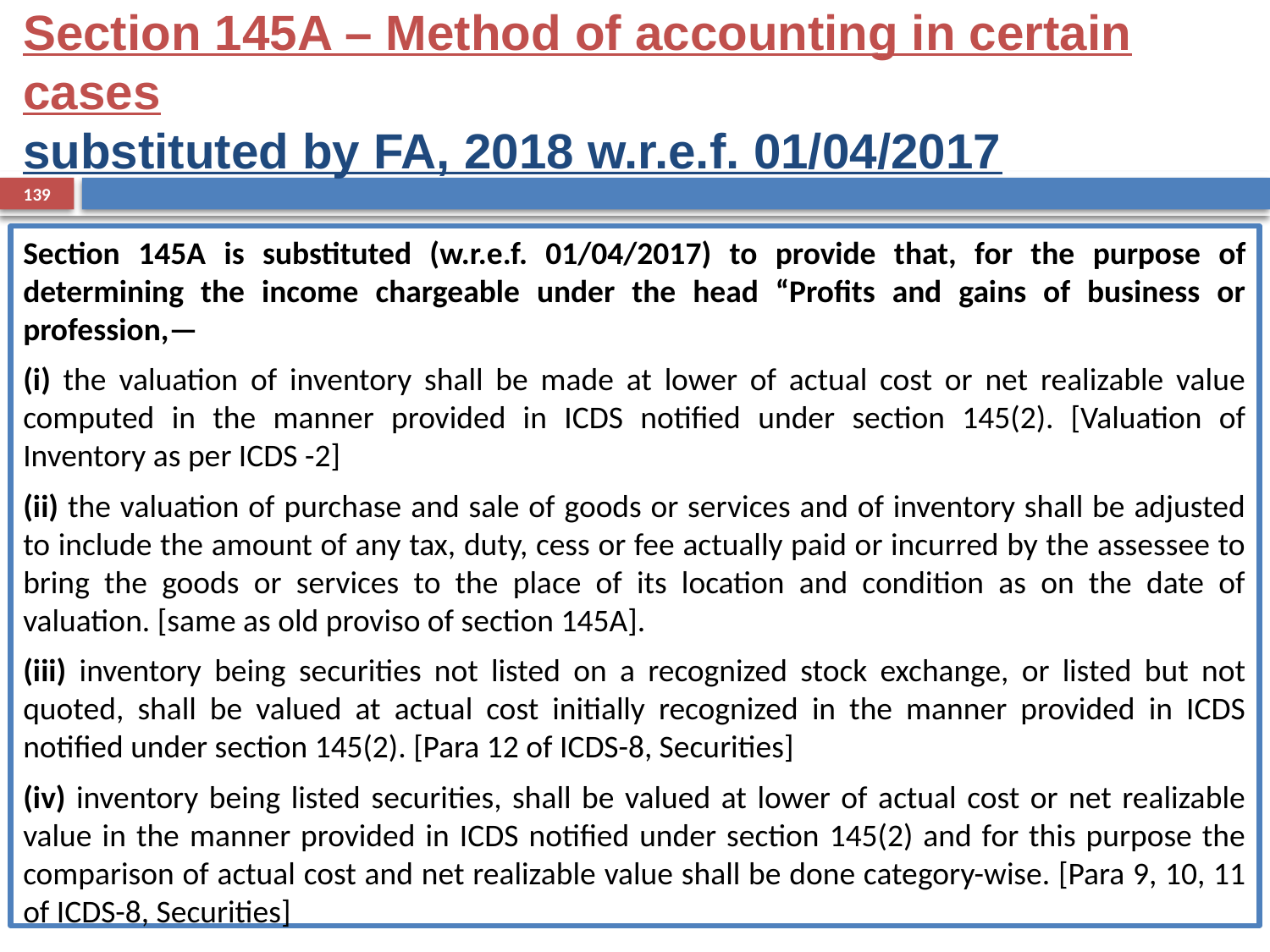

# Section 145A – Method of accounting in certain cases substituted by FA, 2018 w.r.e.f. 01/04/2017
139
Section 145A is substituted (w.r.e.f. 01/04/2017) to provide that, for the purpose of determining the income chargeable under the head “Profits and gains of business or profession,—
(i) the valuation of inventory shall be made at lower of actual cost or net realizable value computed in the manner provided in ICDS notified under section 145(2). [Valuation of Inventory as per ICDS -2]
(ii) the valuation of purchase and sale of goods or services and of inventory shall be adjusted to include the amount of any tax, duty, cess or fee actually paid or incurred by the assessee to bring the goods or services to the place of its location and condition as on the date of valuation. [same as old proviso of section 145A].
(iii) inventory being securities not listed on a recognized stock exchange, or listed but not quoted, shall be valued at actual cost initially recognized in the manner provided in ICDS notified under section 145(2). [Para 12 of ICDS-8, Securities]
(iv) inventory being listed securities, shall be valued at lower of actual cost or net realizable value in the manner provided in ICDS notified under section 145(2) and for this purpose the comparison of actual cost and net realizable value shall be done category-wise. [Para 9, 10, 11 of ICDS-8, Securities]